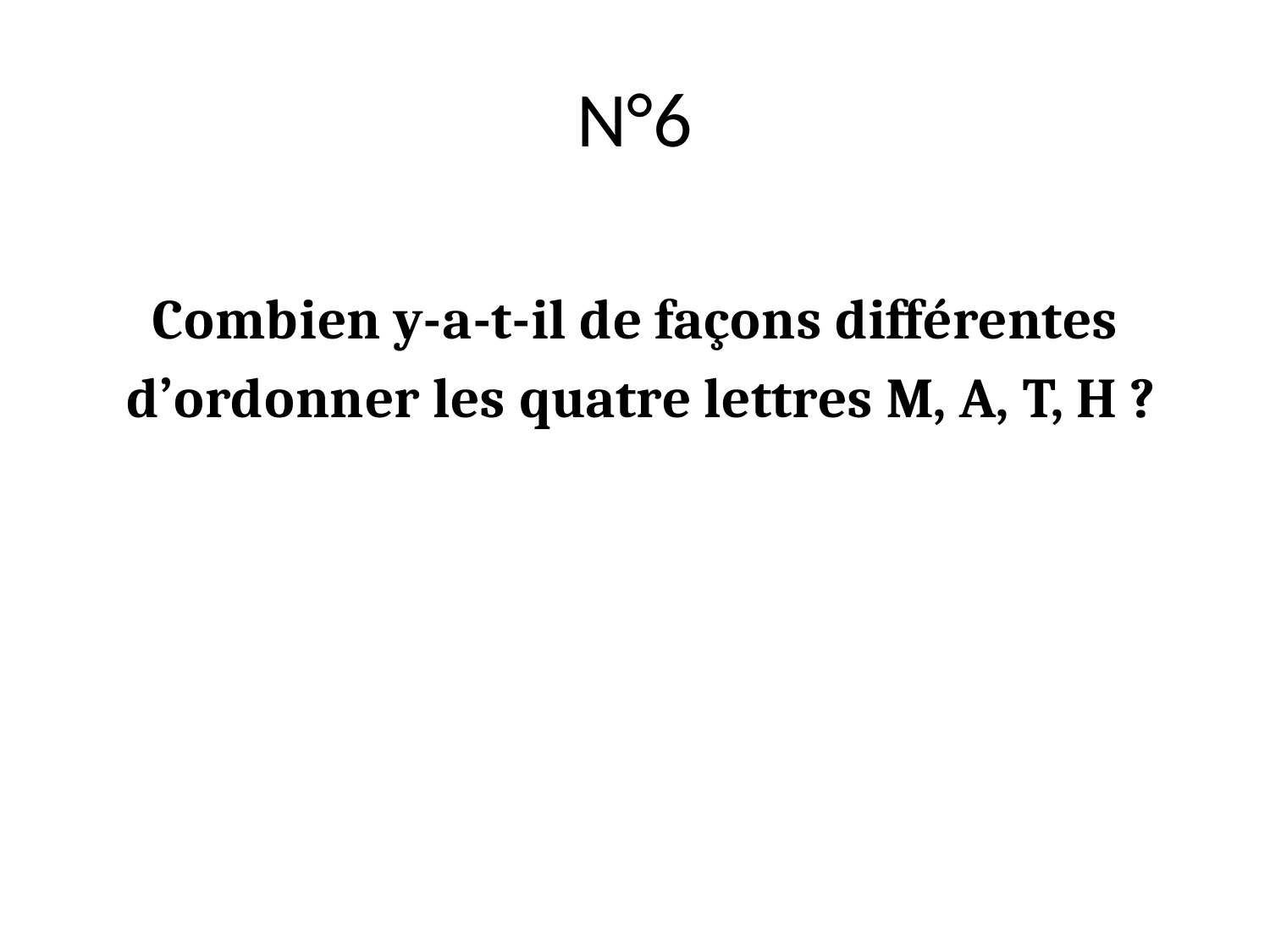

# N°6
Combien y-a-t-il de façons différentes
 d’ordonner les quatre lettres M, A, T, H ?